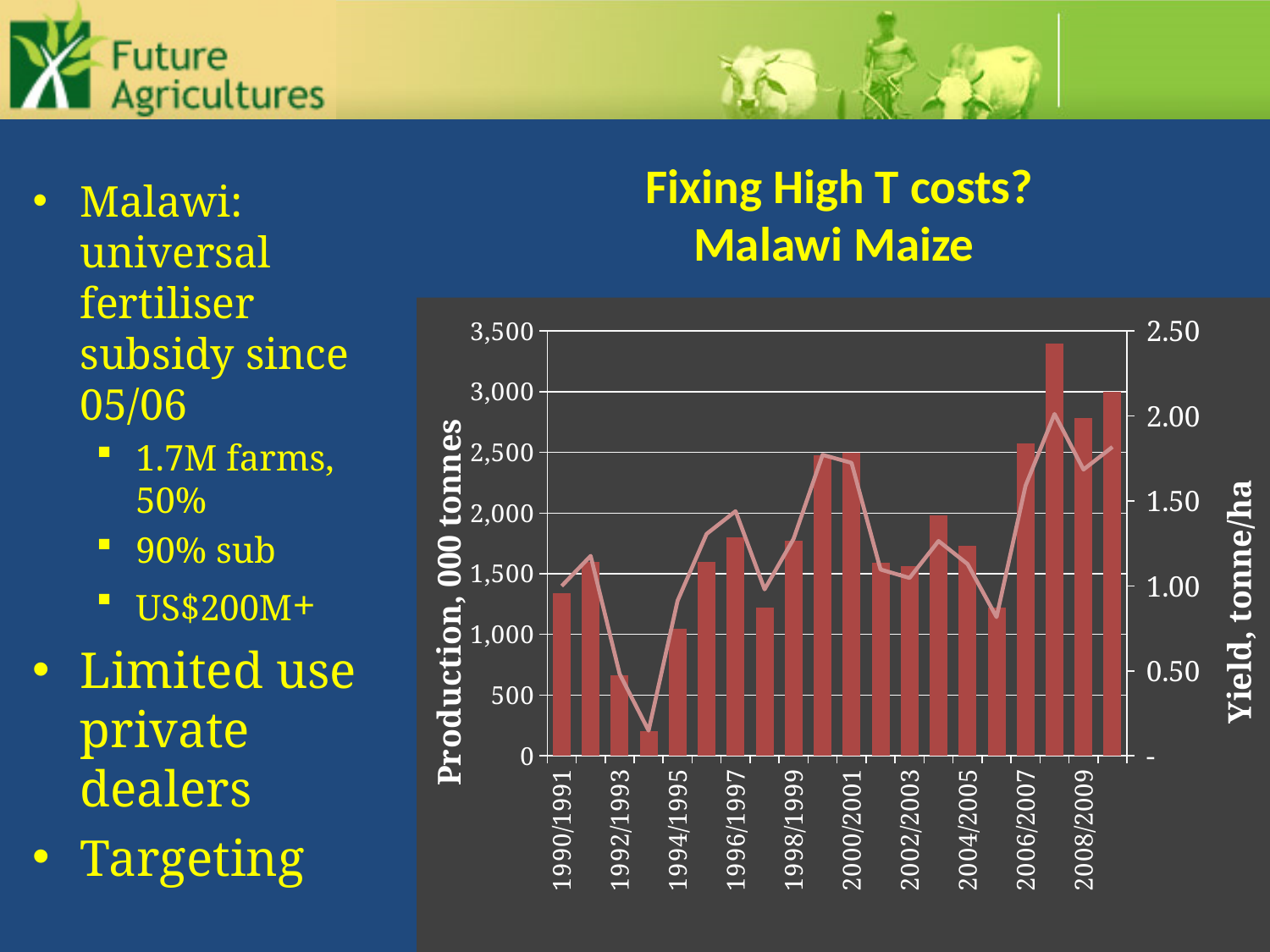

# Fixing High T costs? Malawi Maize
Malawi: universal fertiliser subsidy since 05/06
1.7M farms, 50%
90% sub
US$200M+
Limited use private dealers
Targeting

### Chart

| Category |  |  |
|---|---|---|
| 1990/1991 | 1343.0 | 0.9992559523809523 |
| 1991/1992 | 1600.0 | 1.1764705882352988 |
| 1992/1993 | 660.0 | 0.48175182481751827 |
| 1993/1994 | 200.0 | 0.14814814814814878 |
| 1994/1995 | 1050.0 | 0.9130434782608696 |
| 1995/1996 | 1600.0 | 1.3061224489795917 |
| 1996/1997 | 1800.0 | 1.44 |
| 1997/1998 | 1225.0 | 0.98 |
| 1998/1999 | 1775.0 | 1.2769784172661858 |
| 1999/2000 | 2480.0 | 1.771428571428572 |
| 2000/2001 | 2500.0 | 1.7241379310344827 |
| 2001/2002 | 1590.0 | 1.0965517241379321 |
| 2002/2003 | 1560.0 | 1.0469798657718121 |
| 2003/2004 | 1985.0 | 1.2643312101910782 |
| 2004/2005 | 1733.0 | 1.1289902280130293 |
| 2005/2006 | 1225.0 | 0.8166666666666665 |
| 2006/2007 | 2575.0 | 1.589506172839506 |
| 2007/2008 | 3400.0 | 2.0118343195266273 |
| 2008/2009 | 2780.0 | 1.6848484848484861 |
| 2009/2010 | 3000.0 | 1.8181818181818181 |